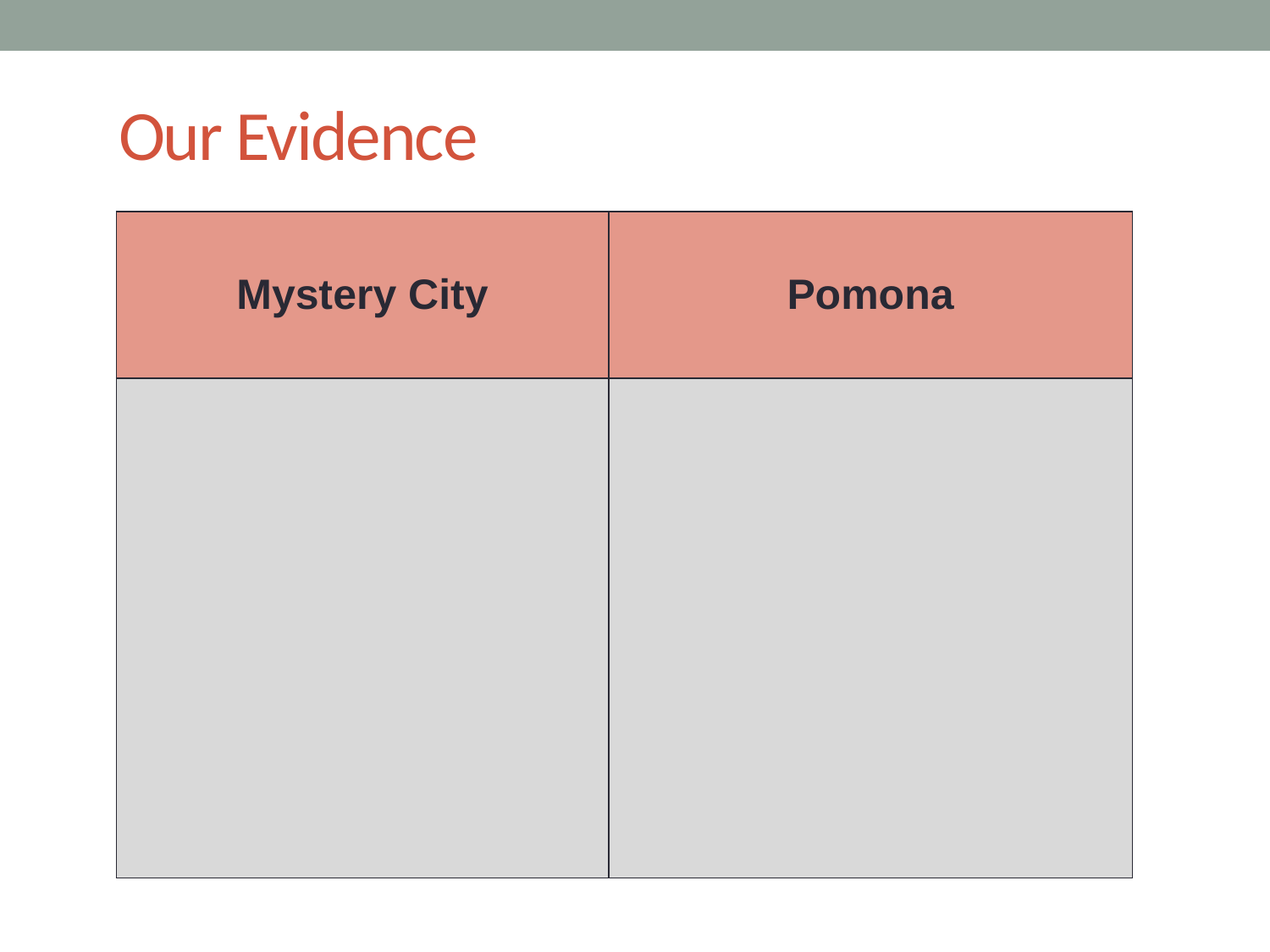

# Our Evidence
| Mystery City | Pomona |
| --- | --- |
|  |  |